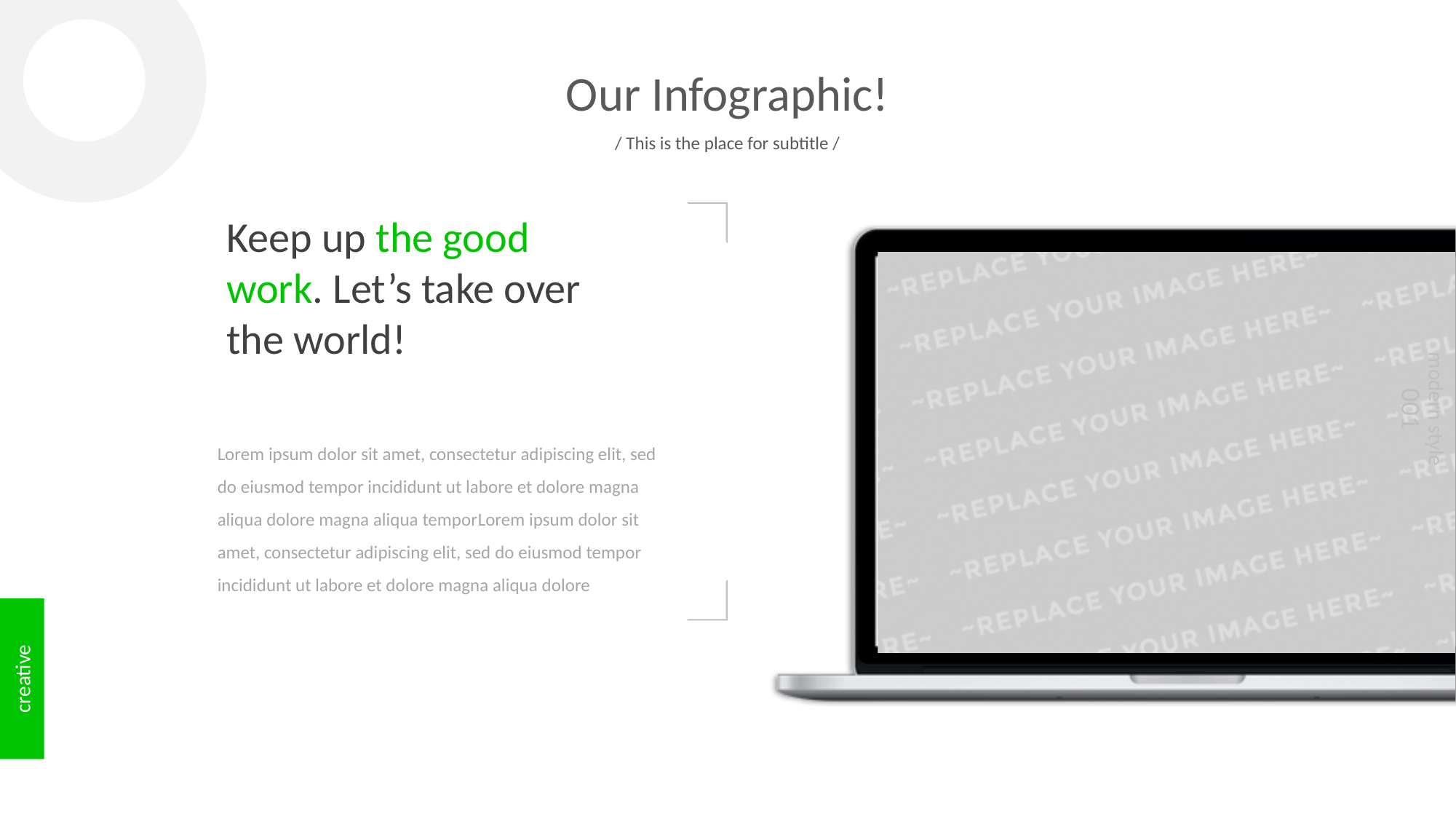

Our Infographic!
/ This is the place for subtitle /

Keep up the good work. Let’s take over the world!
001
modern style
Lorem ipsum dolor sit amet, consectetur adipiscing elit, sed do eiusmod tempor incididunt ut labore et dolore magna aliqua dolore magna aliqua temporLorem ipsum dolor sit amet, consectetur adipiscing elit, sed do eiusmod tempor incididunt ut labore et dolore magna aliqua dolore

creative